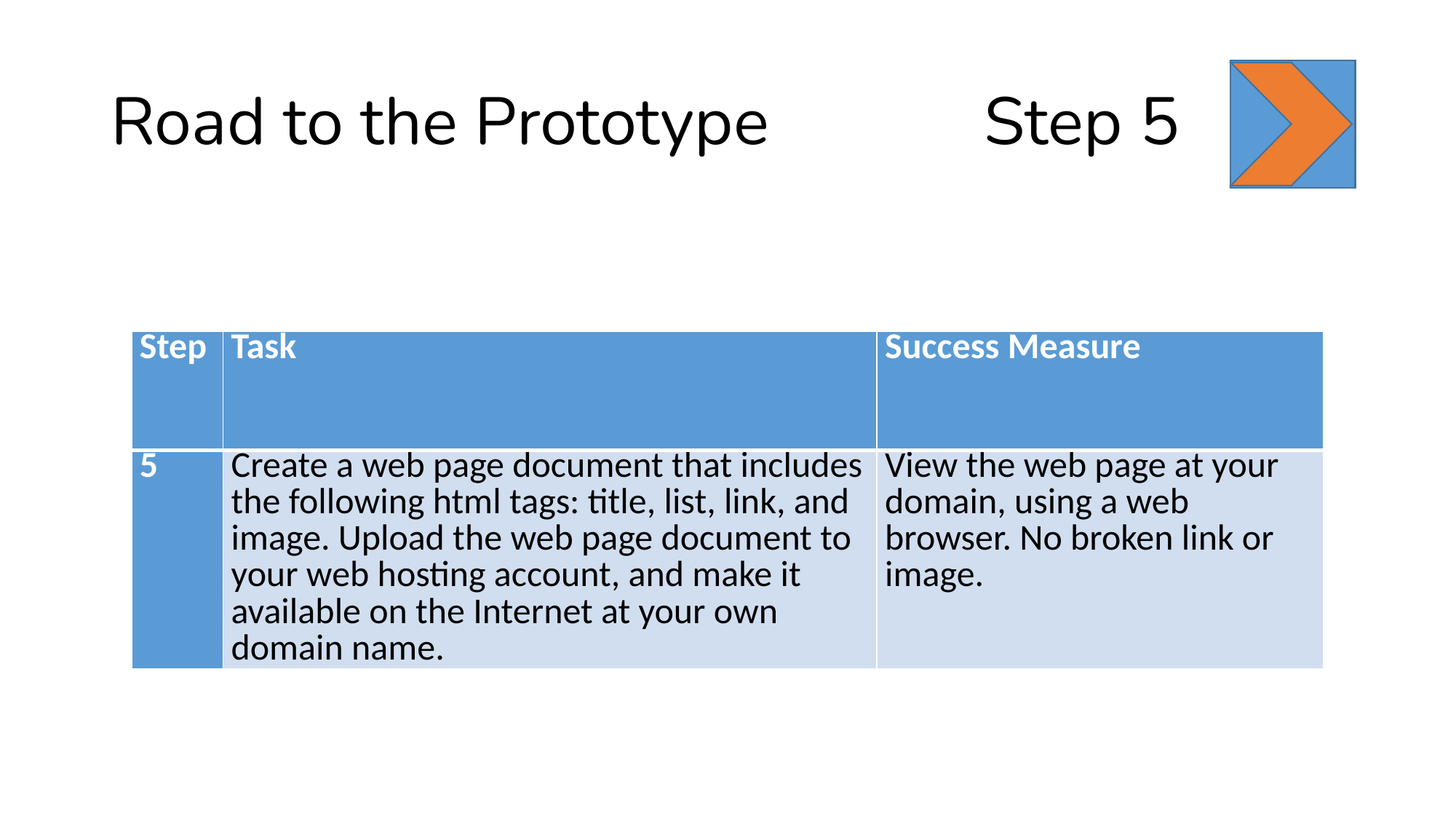

# Road to the Prototype		Step 5

| Step | Task | Success Measure |
| --- | --- | --- |
| 5 | Create a web page document that includes the following html tags: title, list, link, and image. Upload the web page document to your web hosting account, and make it available on the Internet at your own domain name. | View the web page at your domain, using a web browser. No broken link or image. |